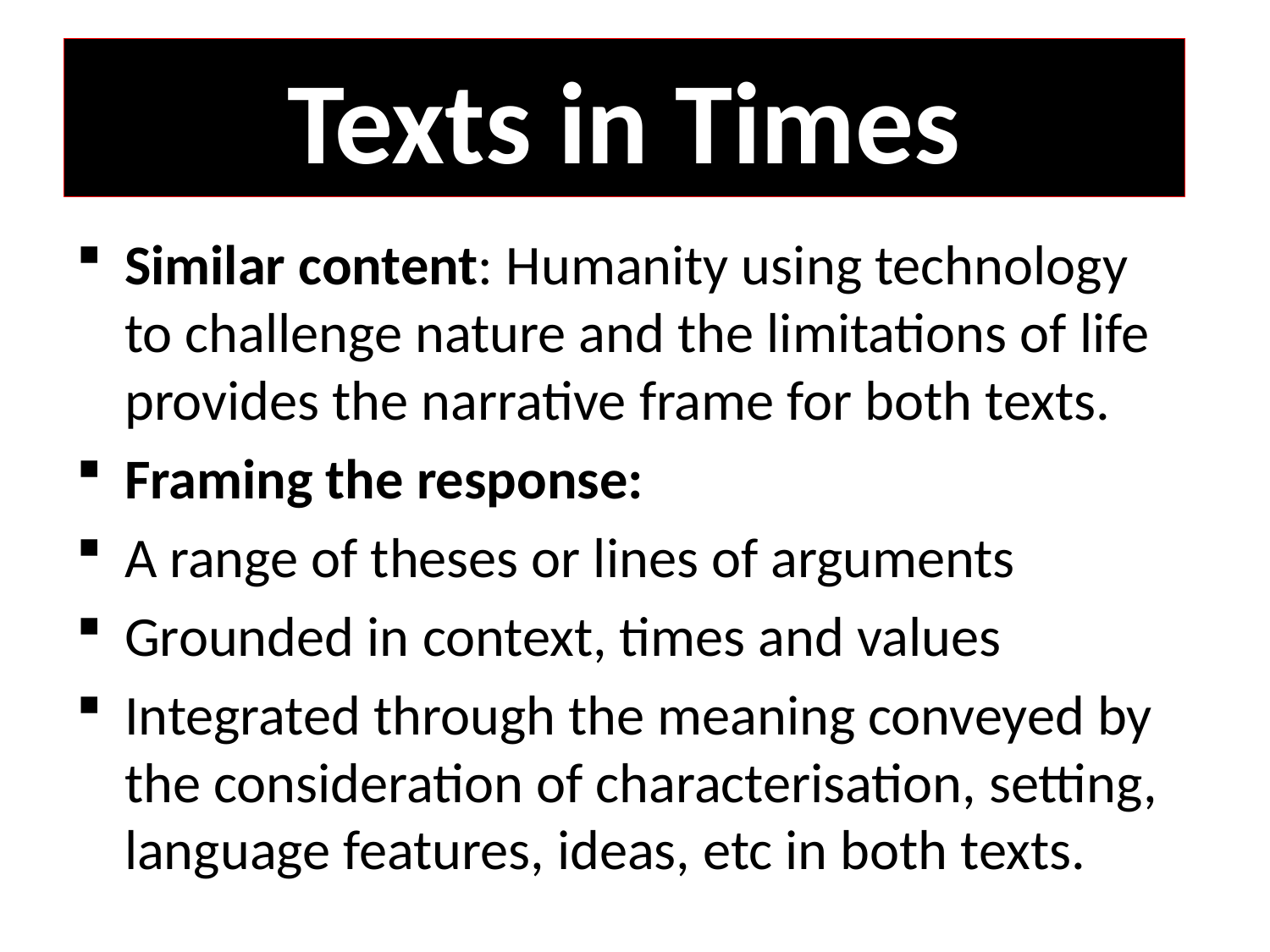

# Texts in Times
Similar content: Humanity using technology to challenge nature and the limitations of life provides the narrative frame for both texts.
Framing the response:
A range of theses or lines of arguments
Grounded in context, times and values
Integrated through the meaning conveyed by the consideration of characterisation, setting, language features, ideas, etc in both texts.